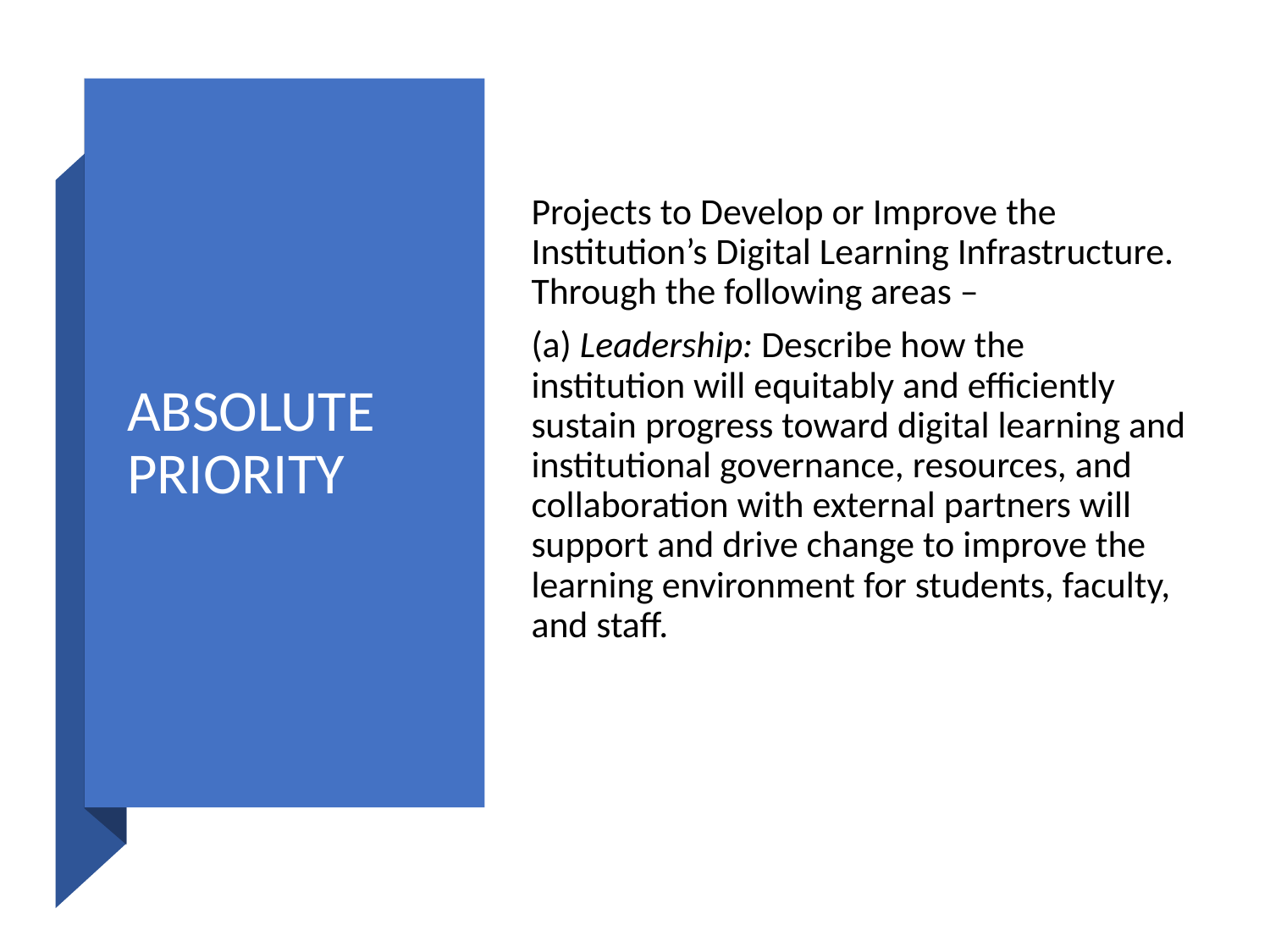

# ABSOLUTE PRIORITY

Projects to Develop or Improve the Institution’s Digital Learning Infrastructure. Through the following areas –
(a) Leadership: Describe how the institution will equitably and efficiently sustain progress toward digital learning and institutional governance, resources, and collaboration with external partners will support and drive change to improve the learning environment for students, faculty, and staff.